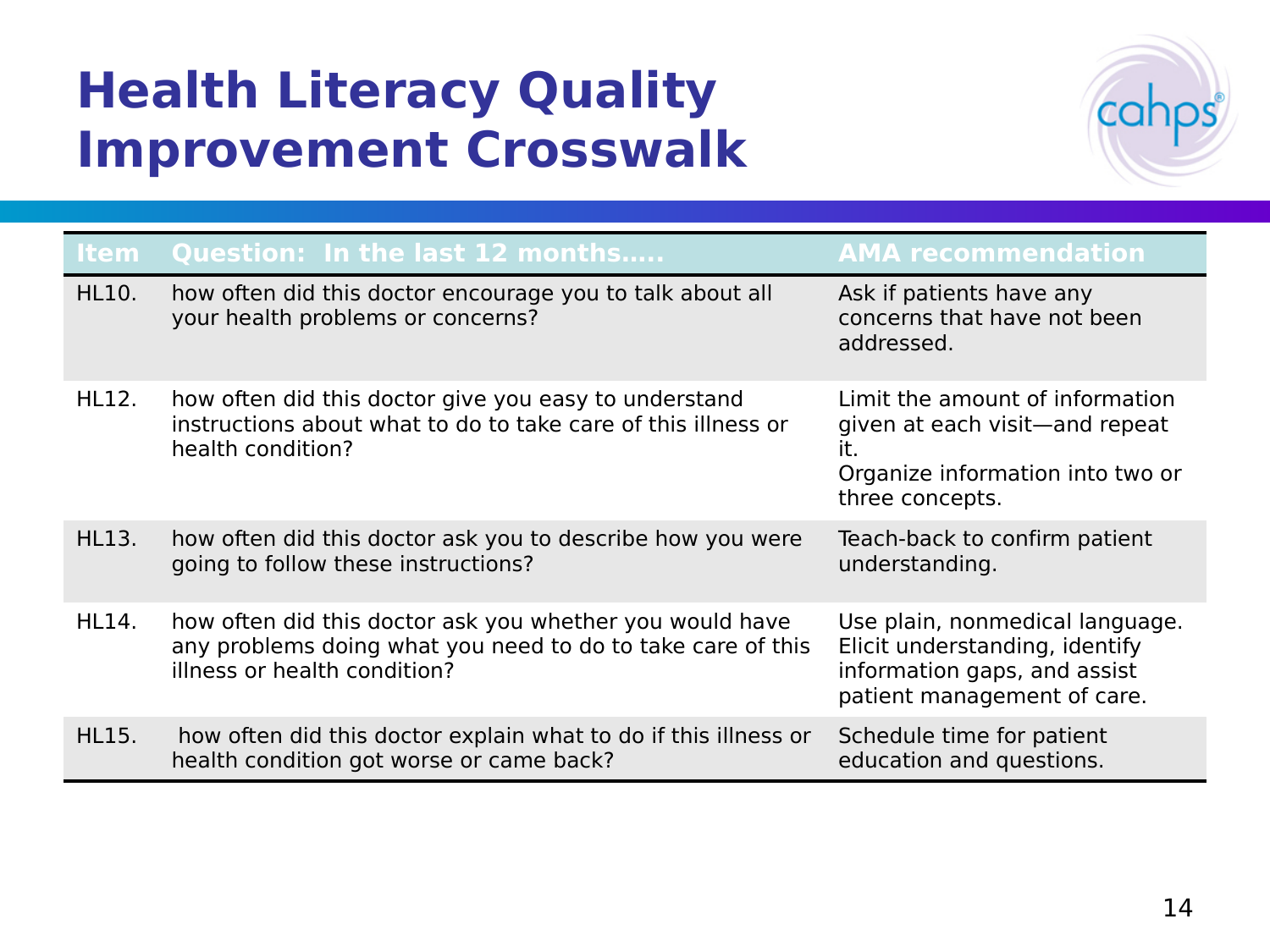

# Health Literacy Quality Improvement Crosswalk
| Item | Question: In the last 12 months….. | AMA recommendation |
| --- | --- | --- |
| HL10. | how often did this doctor encourage you to talk about all your health problems or concerns? | Ask if patients have any concerns that have not been addressed. |
| HL12. | how often did this doctor give you easy to understand instructions about what to do to take care of this illness or health condition? | Limit the amount of information given at each visit—and repeat it. Organize information into two or three concepts. |
| HL13. | how often did this doctor ask you to describe how you were going to follow these instructions? | Teach-back to confirm patient understanding. |
| HL14. | how often did this doctor ask you whether you would have any problems doing what you need to do to take care of this illness or health condition? | Use plain, nonmedical language. Elicit understanding, identify information gaps, and assist patient management of care. |
| HL15. | how often did this doctor explain what to do if this illness or health condition got worse or came back? | Schedule time for patient education and questions. |
14